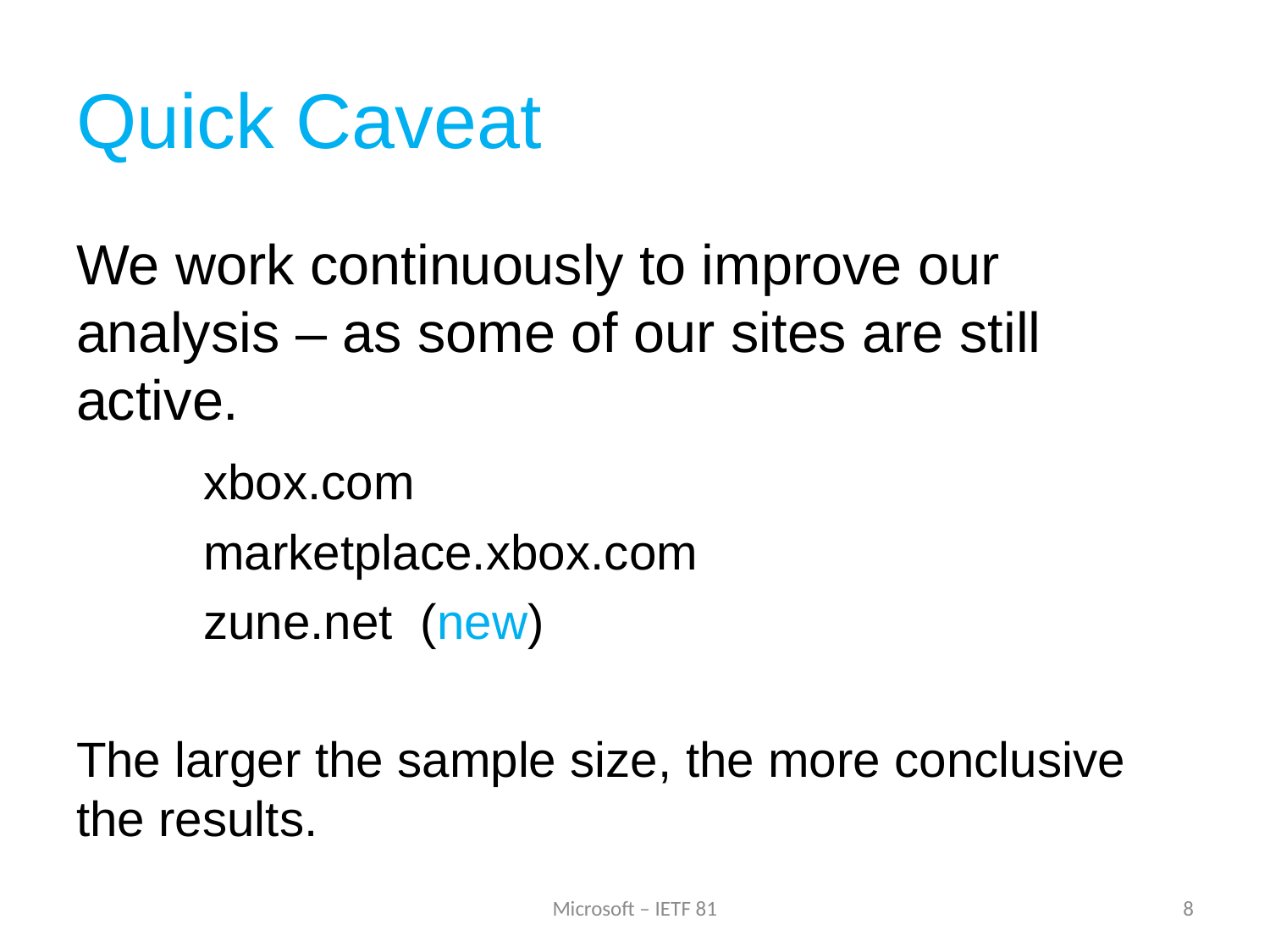

# Quick Caveat
We work continuously to improve our analysis – as some of our sites are still active.
	xbox.com
	marketplace.xbox.com
	zune.net  (new)

The larger the sample size, the more conclusive the results.
Microsoft – IETF 81
8